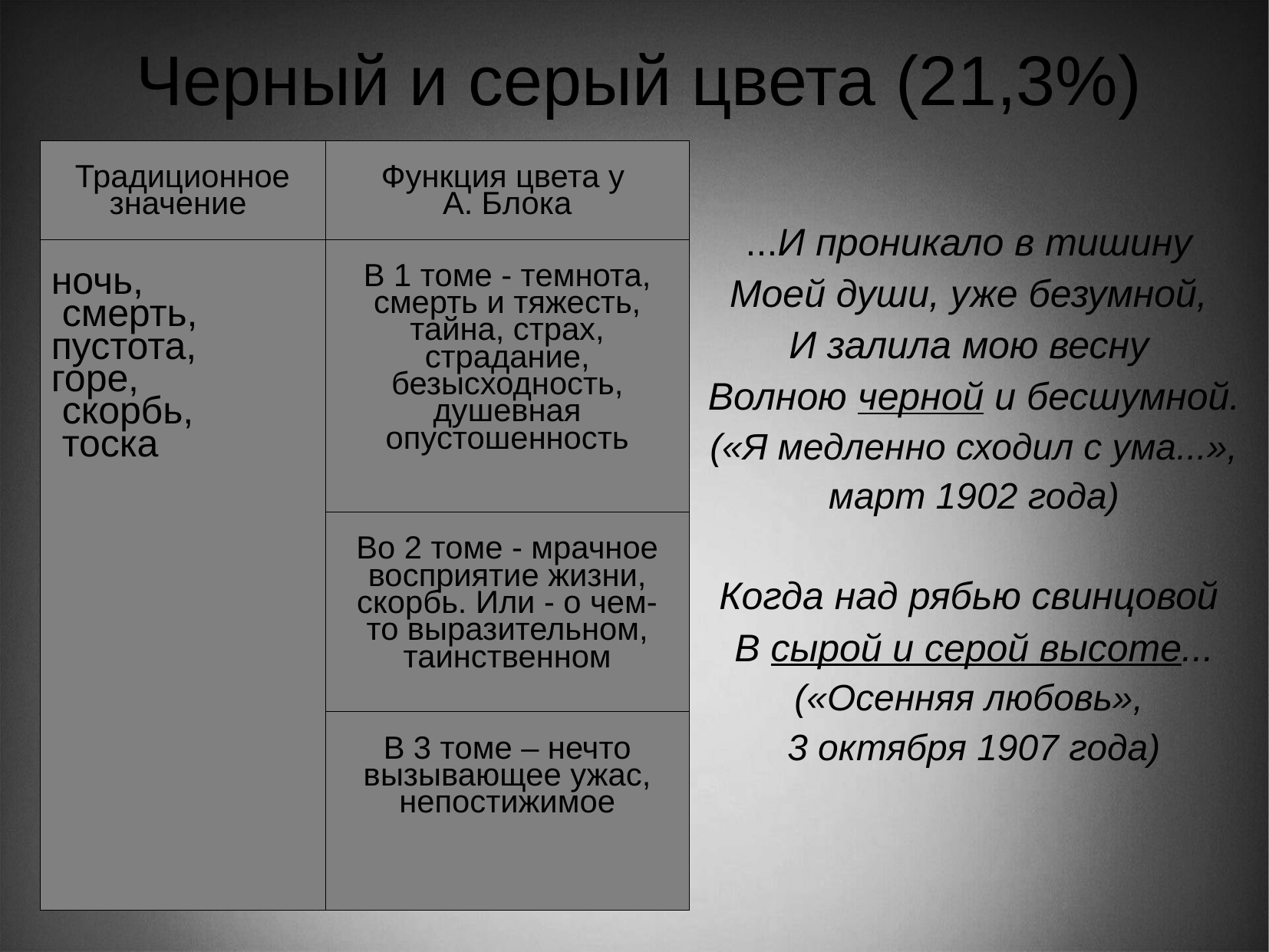

Черный и серый цвета (21,3%)
...И проникало в тишину
Моей души, уже безумной,
И залила мою весну
Волною черной и бесшумной.
(«Я медленно сходил с ума...», март 1902 года)

Когда над рябью свинцовой
В сырой и серой высоте...
(«Осенняя любовь»,
3 октября 1907 года)
| Традиционное значение | Функция цвета у А. Блока |
| --- | --- |
| ночь, смерть, пустота, горе, скорбь, тоска | В 1 томе - темнота, смерть и тяжесть, тайна, страх, страдание, безысходность, душевная опустошенность |
|  | Во 2 томе - мрачное восприятие жизни, скорбь. Или - о чем- то выразительном, таинственном |
|  | В 3 томе – нечто вызывающее ужас, непостижимое |